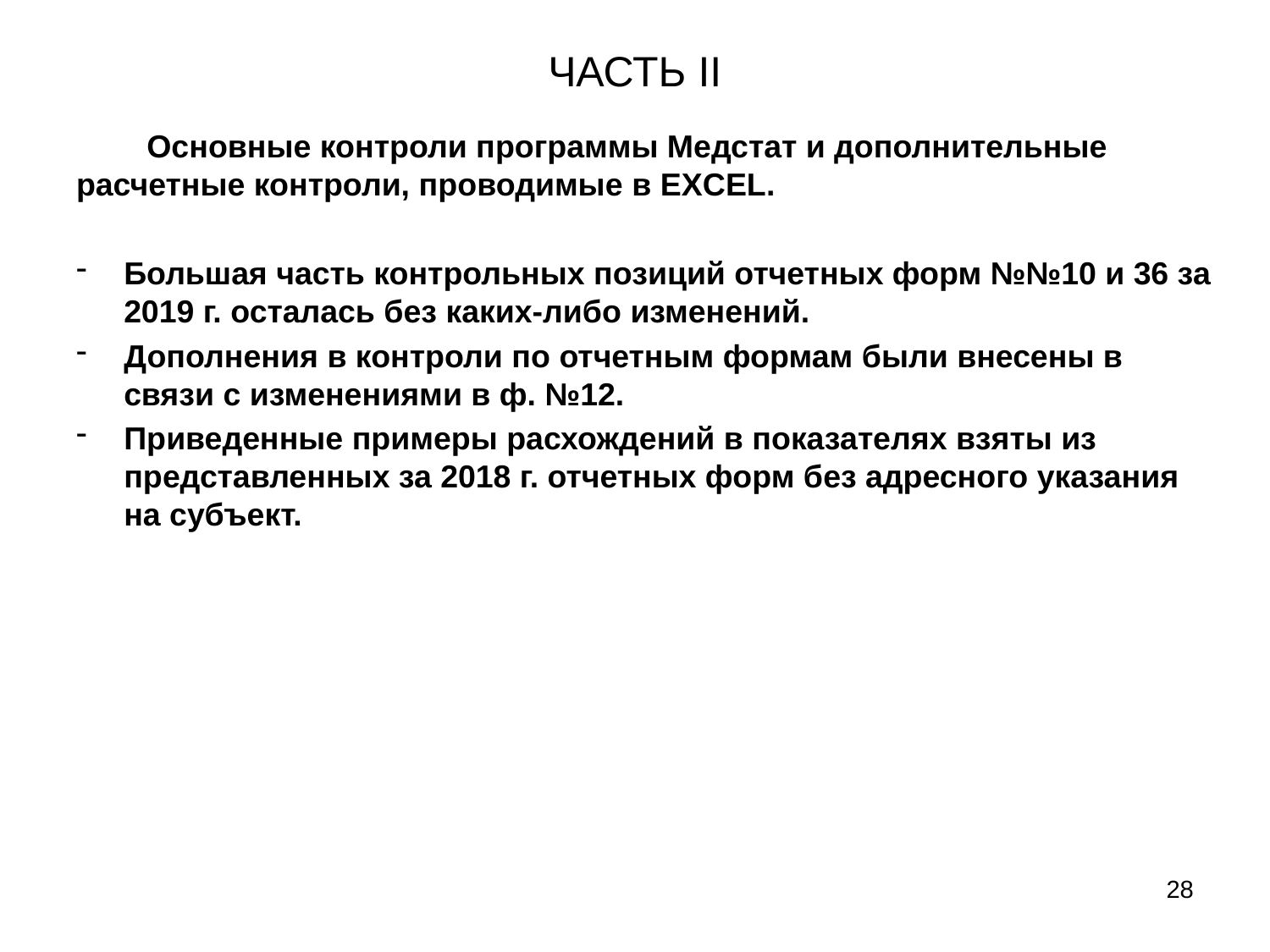

# ЧАСТЬ II
         Основные контроли программы Медстат и дополнительные расчетные контроли, проводимые в EXCEL.

Большая часть контрольных позиций отчетных форм №№10 и 36 за 2019 г. осталась без каких-либо изменений.
Дополнения в контроли по отчетным формам были внесены в связи с изменениями в ф. №12.
Приведенные примеры расхождений в показателях взяты из представленных за 2018 г. отчетных форм без адресного указания на субъект.
28